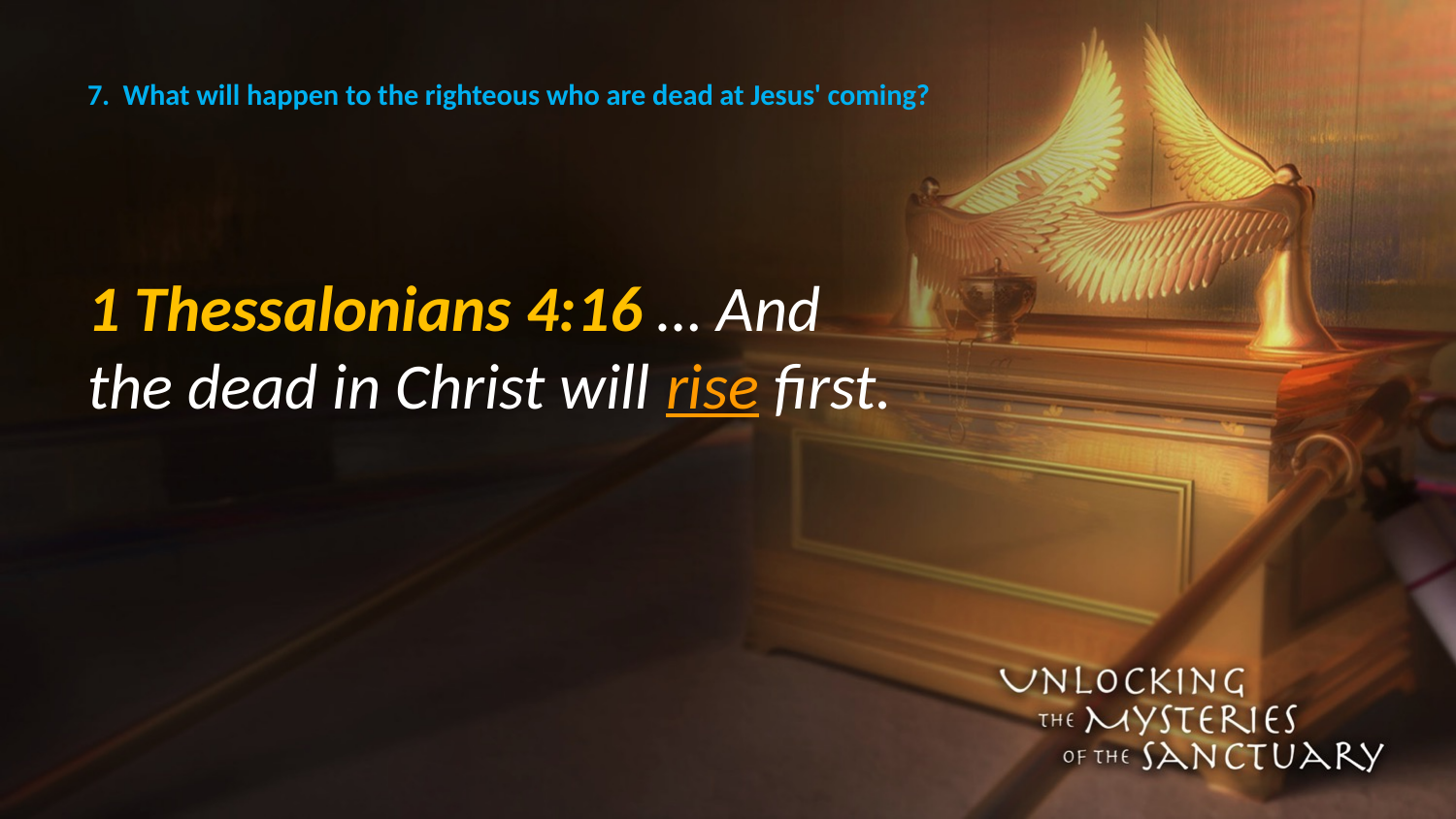

# 7.  What will happen to the righteous who are dead at Jesus' coming?

1 Thessalonians 4:16 … And the dead in Christ will rise first.